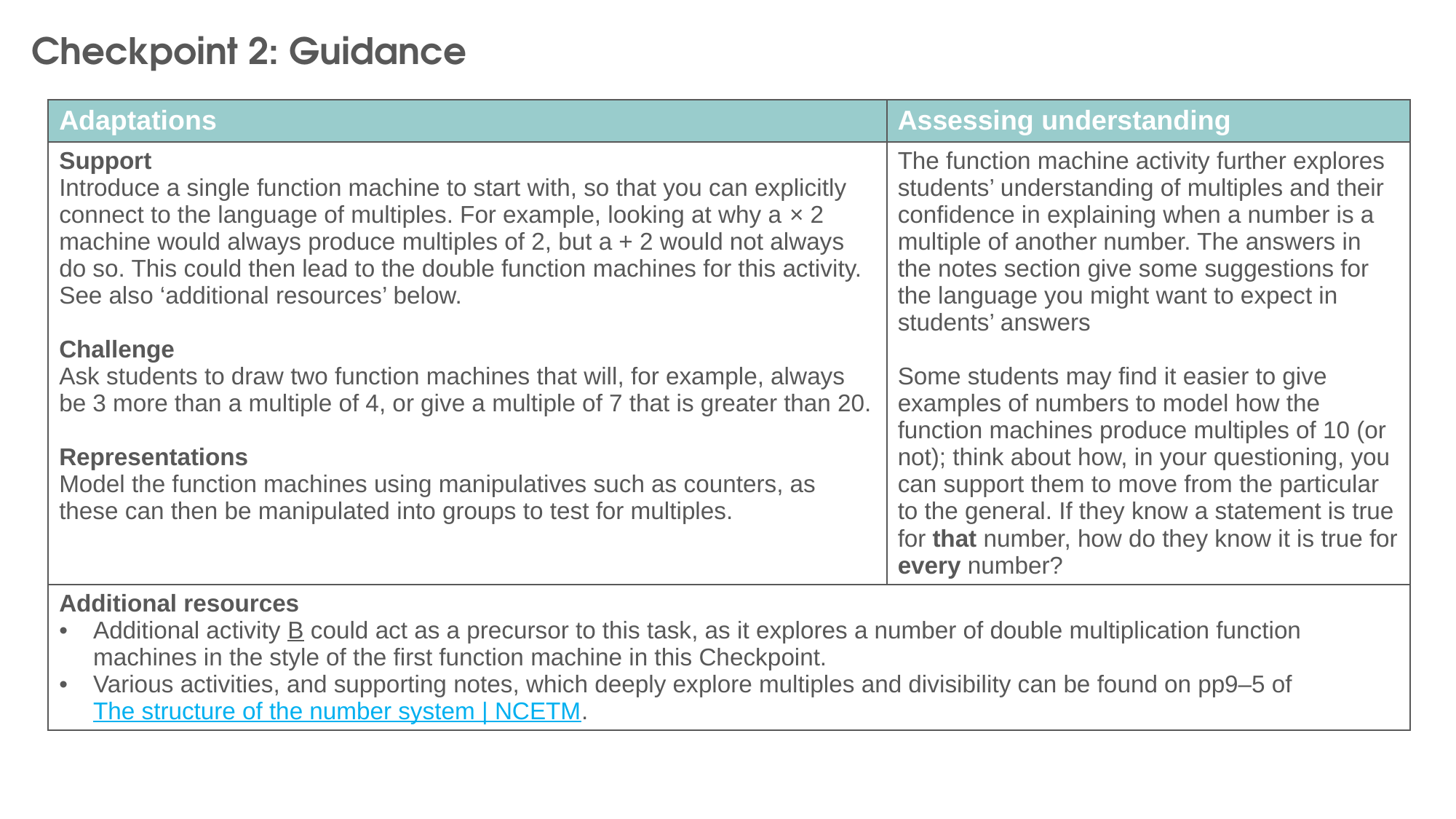

Checkpoint 2: Guidance
| Adaptations | Assessing understanding |
| --- | --- |
| Support Introduce a single function machine to start with, so that you can explicitly connect to the language of multiples. For example, looking at why a × 2 machine would always produce multiples of 2, but a + 2 would not always do so. This could then lead to the double function machines for this activity. See also ‘additional resources’ below. Challenge Ask students to draw two function machines that will, for example, always be 3 more than a multiple of 4, or give a multiple of 7 that is greater than 20. Representations Model the function machines using manipulatives such as counters, as these can then be manipulated into groups to test for multiples. | The function machine activity further explores students’ understanding of multiples and their confidence in explaining when a number is a multiple of another number. The answers in the notes section give some suggestions for the language you might want to expect in students’ answers Some students may find it easier to give examples of numbers to model how the function machines produce multiples of 10 (or not); think about how, in your questioning, you can support them to move from the particular to the general. If they know a statement is true for that number, how do they know it is true for every number? |
| Additional resources Additional activity B could act as a precursor to this task, as it explores a number of double multiplication function machines in the style of the first function machine in this Checkpoint. Various activities, and supporting notes, which deeply explore multiples and divisibility can be found on pp9–5 of The structure of the number system | NCETM. |  |